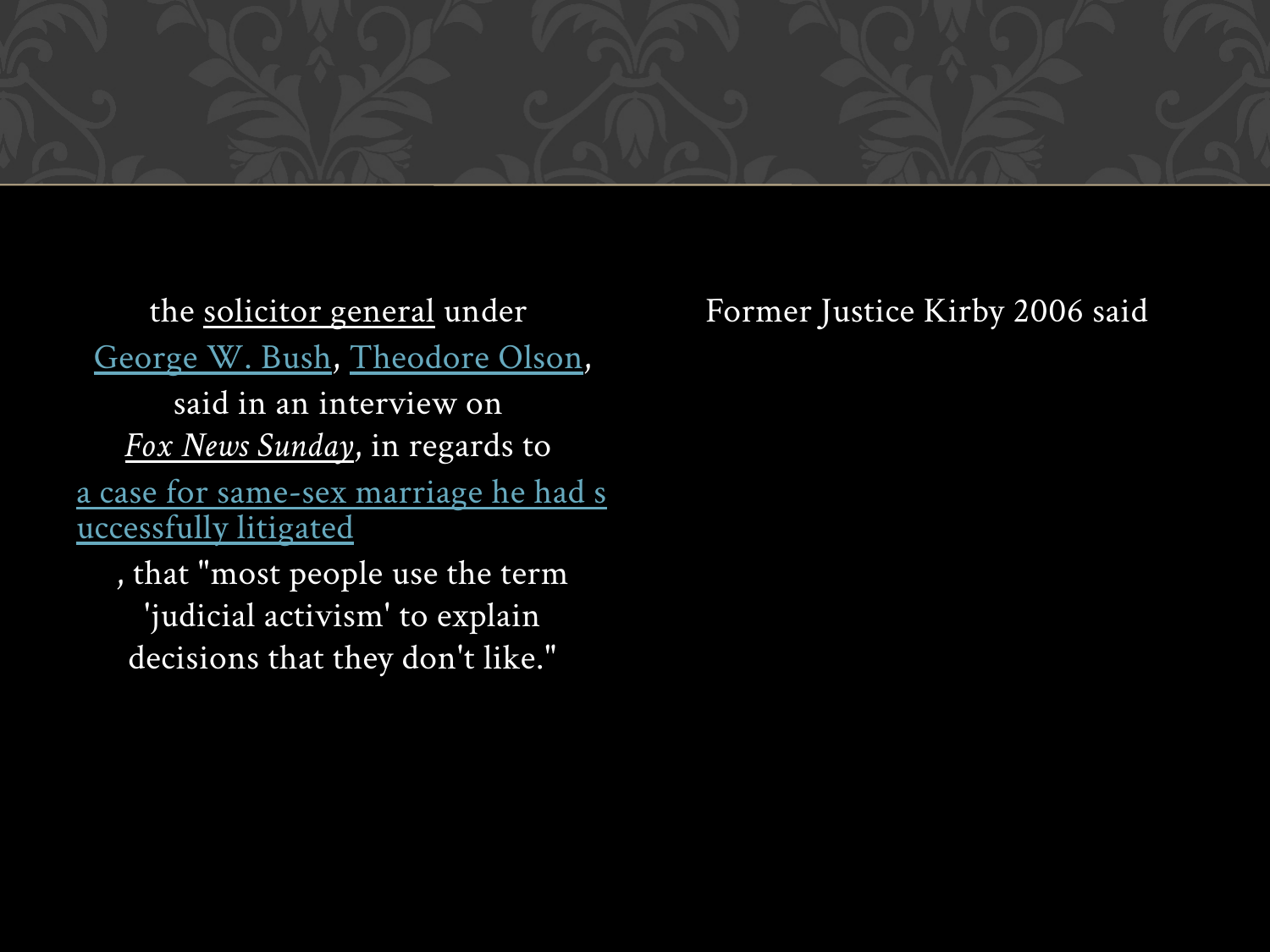

#
the solicitor general under George W. Bush, Theodore Olson, said in an interview on Fox News Sunday, in regards to a case for same-sex marriage he had successfully litigated, that "most people use the term 'judicial activism' to explain decisions that they don't like."
Former Justice Kirby 2006 said